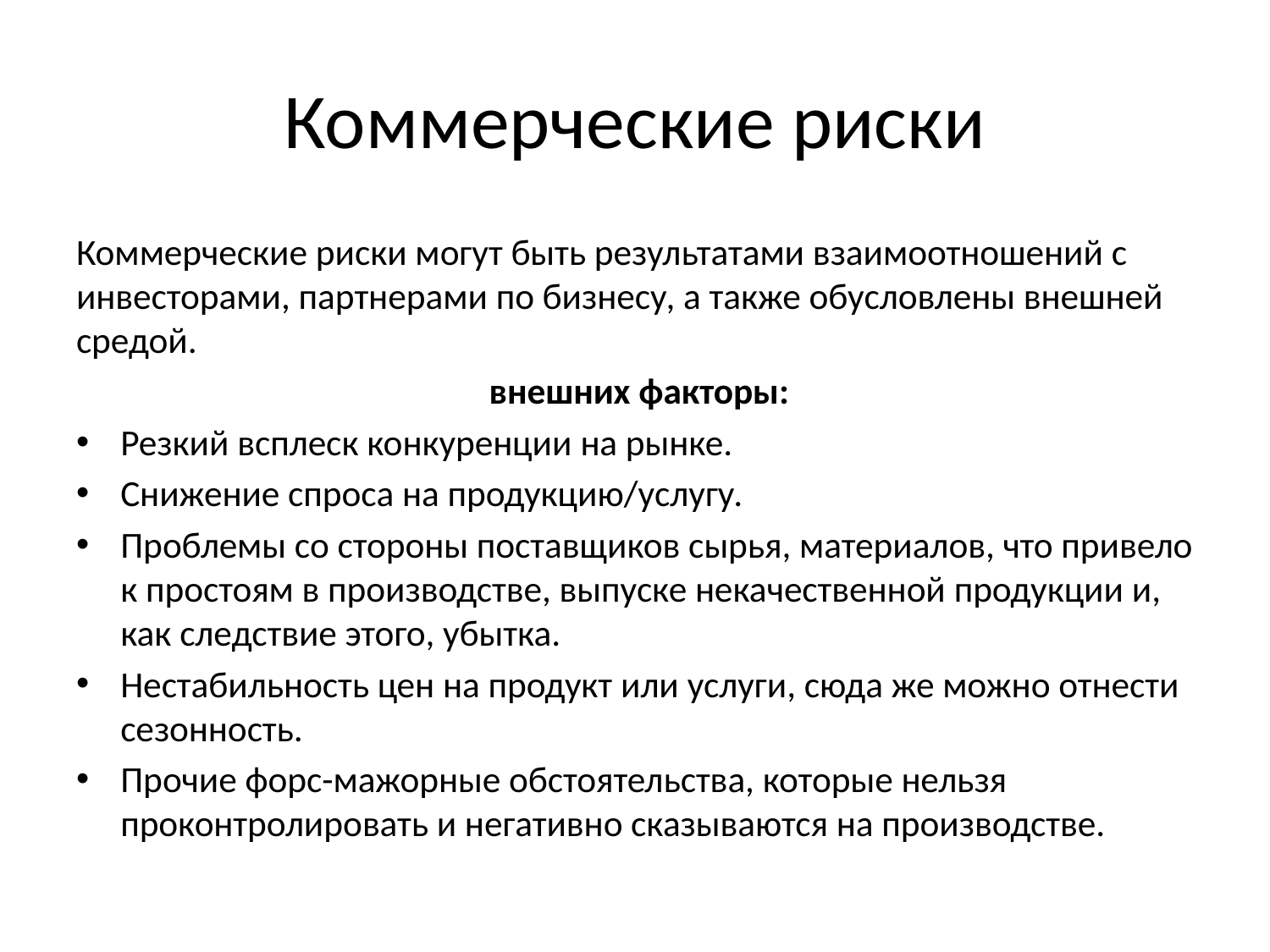

# Коммерческие риски
Коммерческие риски могут быть результатами взаимоотношений с инвесторами, партнерами по бизнесу, а также обусловлены внешней средой.
 внешних факторы:
Резкий всплеск конкуренции на рынке.
Снижение спроса на продукцию/услугу.
Проблемы со стороны поставщиков сырья, материалов, что привело к простоям в производстве, выпуске некачественной продукции и, как следствие этого, убытка.
Нестабильность цен на продукт или услуги, сюда же можно отнести сезонность.
Прочие форс-мажорные обстоятельства, которые нельзя проконтролировать и негативно сказываются на производстве.